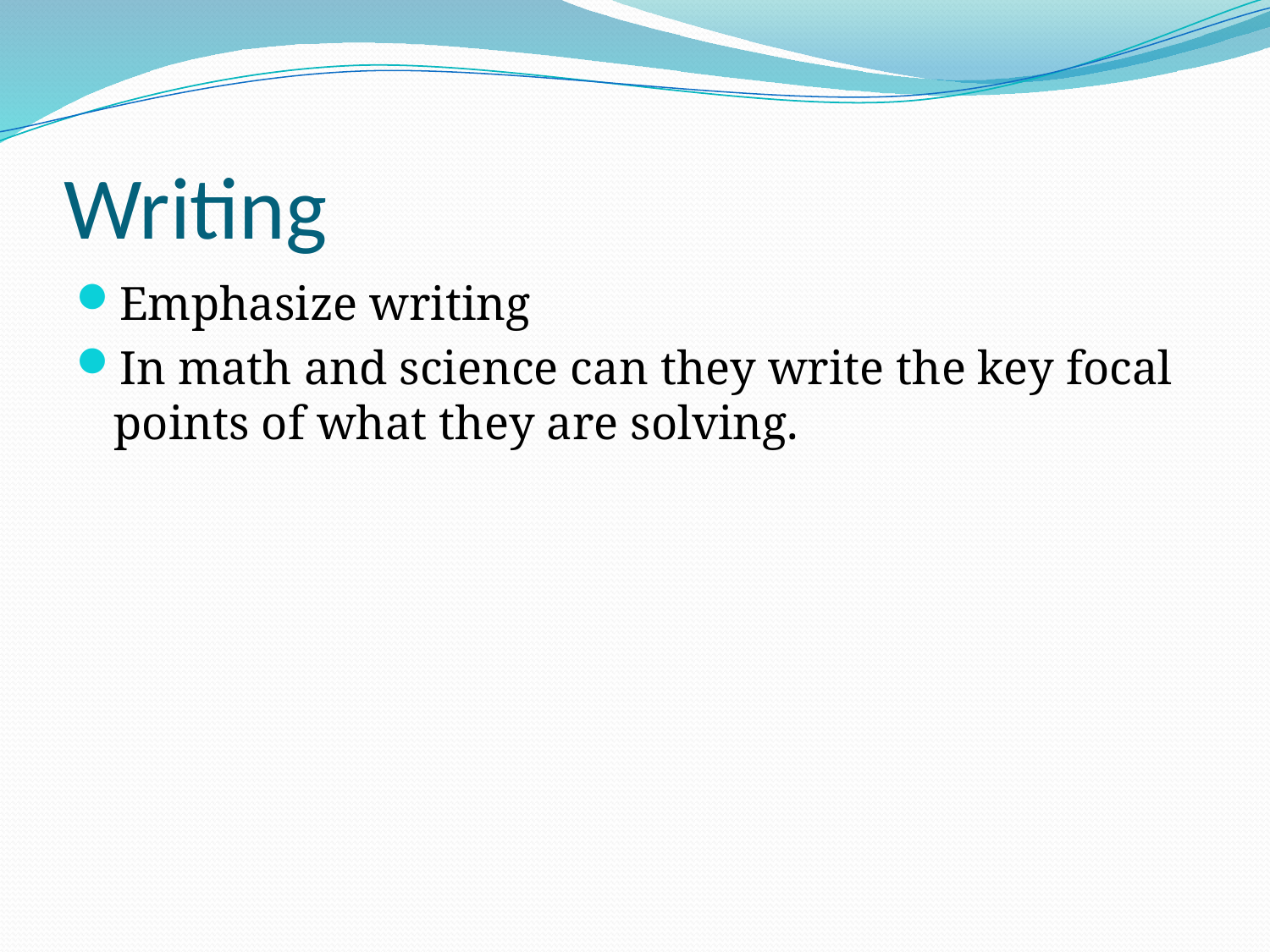

# Writing
Emphasize writing
In math and science can they write the key focal points of what they are solving.